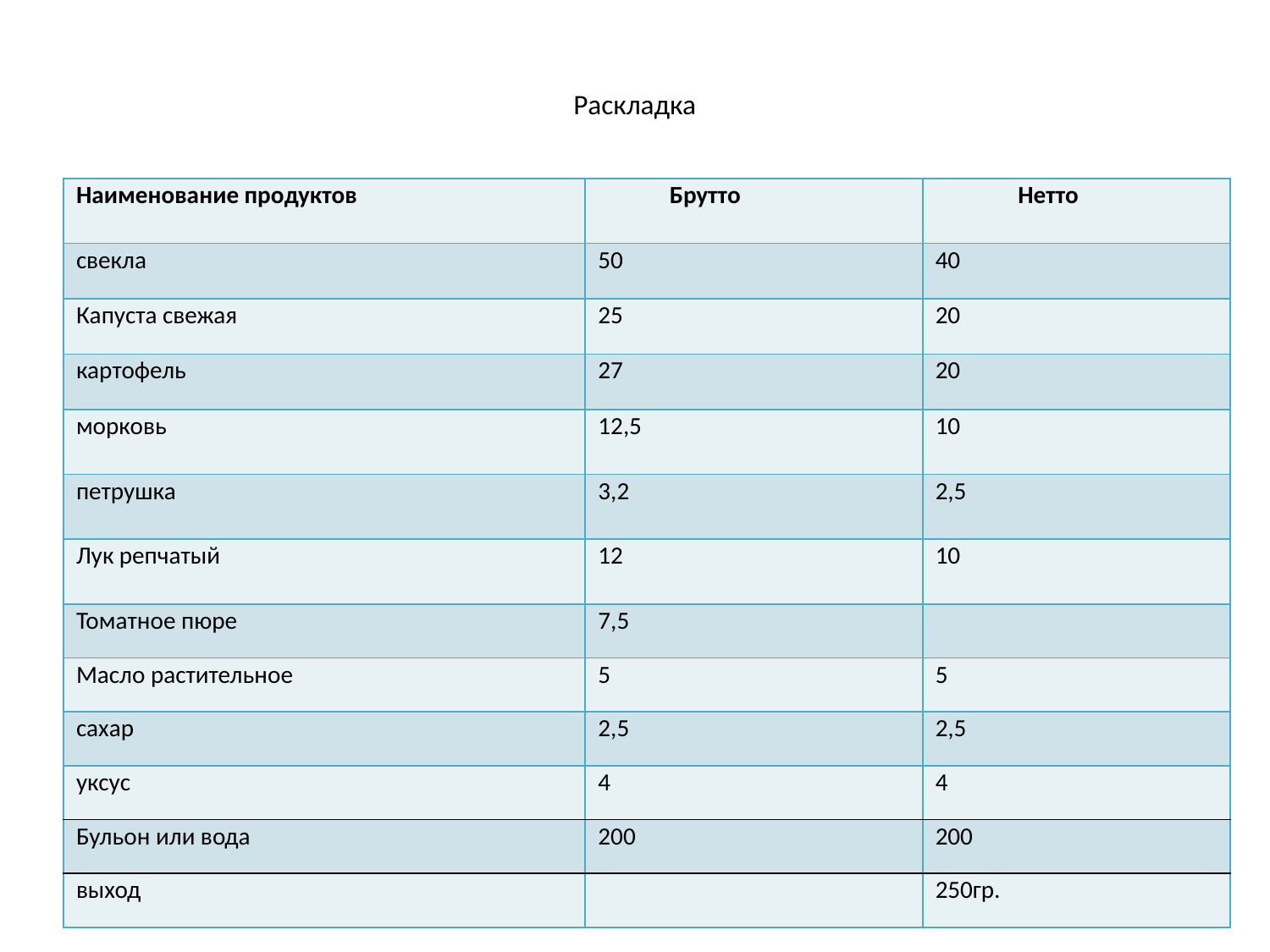

# Раскладка
| Наименование продуктов | Брутто | Нетто |
| --- | --- | --- |
| свекла | 50 | 40 |
| Капуста свежая | 25 | 20 |
| картофель | 27 | 20 |
| морковь | 12,5 | 10 |
| петрушка | 3,2 | 2,5 |
| Лук репчатый | 12 | 10 |
| Томатное пюре | 7,5 |  |
| Масло растительное | 5 | 5 |
| сахар | 2,5 | 2,5 |
| уксус | 4 | 4 |
| Бульон или вода | 200 | 200 |
| выход |  | 250гр. |